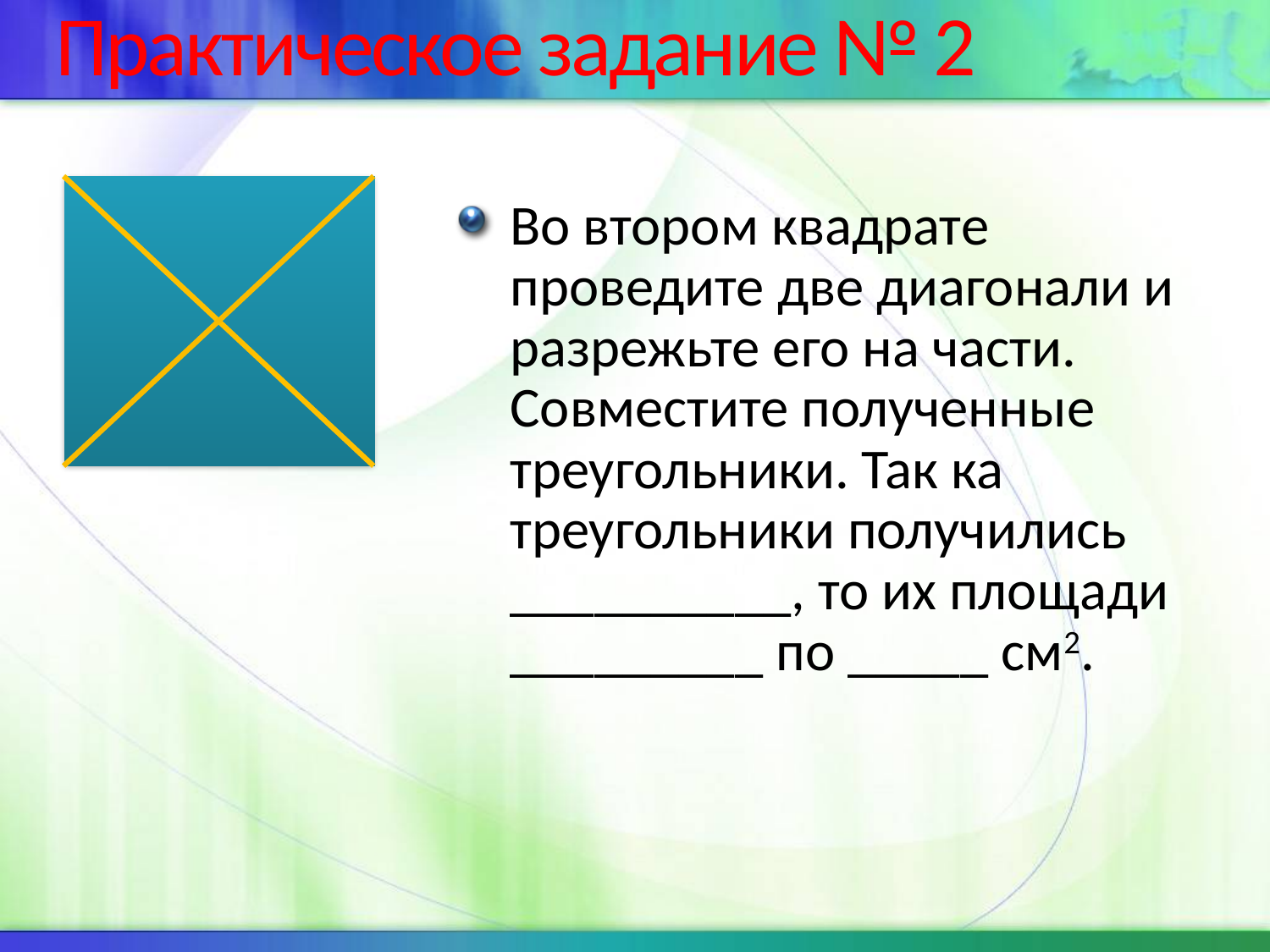

# Практическое задание № 2

Во втором квадрате проведите две диагонали и разрежьте его на части. Совместите полученные треугольники. Так ка треугольники получились __________, то их площади _________ по _____ см2.